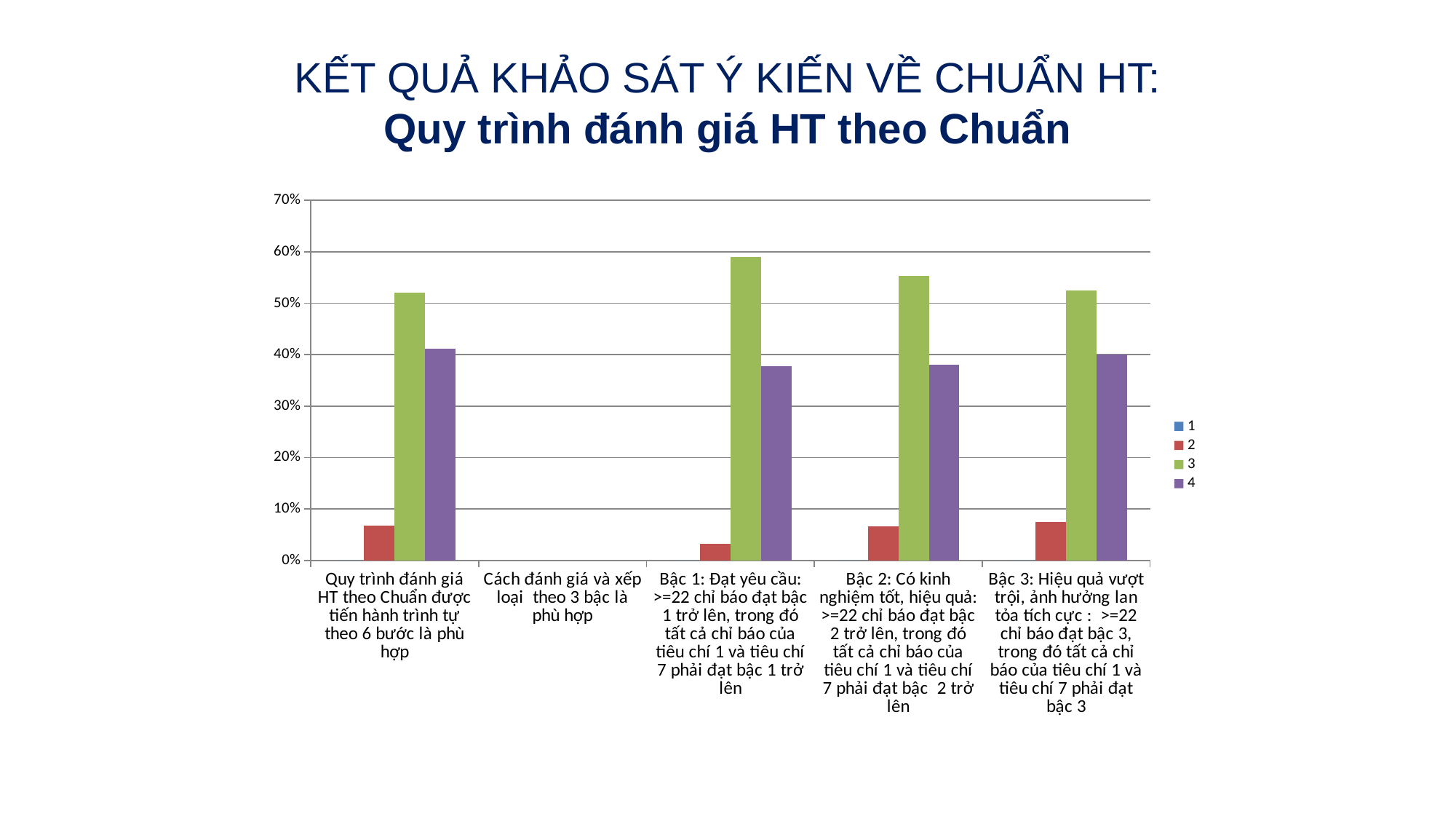

# KẾT QUẢ KHẢO SÁT Ý KIẾN VỀ CHUẨN HT: Quy trình đánh giá HT theo Chuẩn

### Chart

| Category | 1 | 2 | 3 | 4 |
|---|---|---|---|---|
| Quy trình đánh giá HT theo Chuẩn được tiến hành trình tự theo 6 bước là phù hợp | 0.0 | 0.06722689075630252 | 0.5210084033613447 | 0.41176470588235325 |
| Cách đánh giá và xếp loại  theo 3 bậc là phù hợp | None | None | None | None |
| Bậc 1: Đạt yêu cầu: >=22 chỉ báo đạt bậc 1 trở lên, trong đó tất cả chỉ báo của tiêu chí 1 và tiêu chí 7 phải đạt bậc 1 trở lên | 0.0 | 0.03278688524590164 | 0.590163934426229 | 0.37704918032786927 |
| Bậc 2: Có kinh nghiệm tốt, hiệu quả: >=22 chỉ báo đạt bậc 2 trở lên, trong đó tất cả chỉ báo của tiêu chí 1 và tiêu chí 7 phải đạt bậc  2 trở lên | 0.0 | 0.06611570247933886 | 0.5537190082644629 | 0.38016528925619836 |
| Bậc 3: Hiệu quả vượt trội, ảnh hưởng lan tỏa tích cực :  >=22 chỉ báo đạt bậc 3, trong đó tất cả chỉ báo của tiêu chí 1 và tiêu chí 7 phải đạt bậc 3 | 0.0 | 0.07500000000000001 | 0.525 | 0.4 |